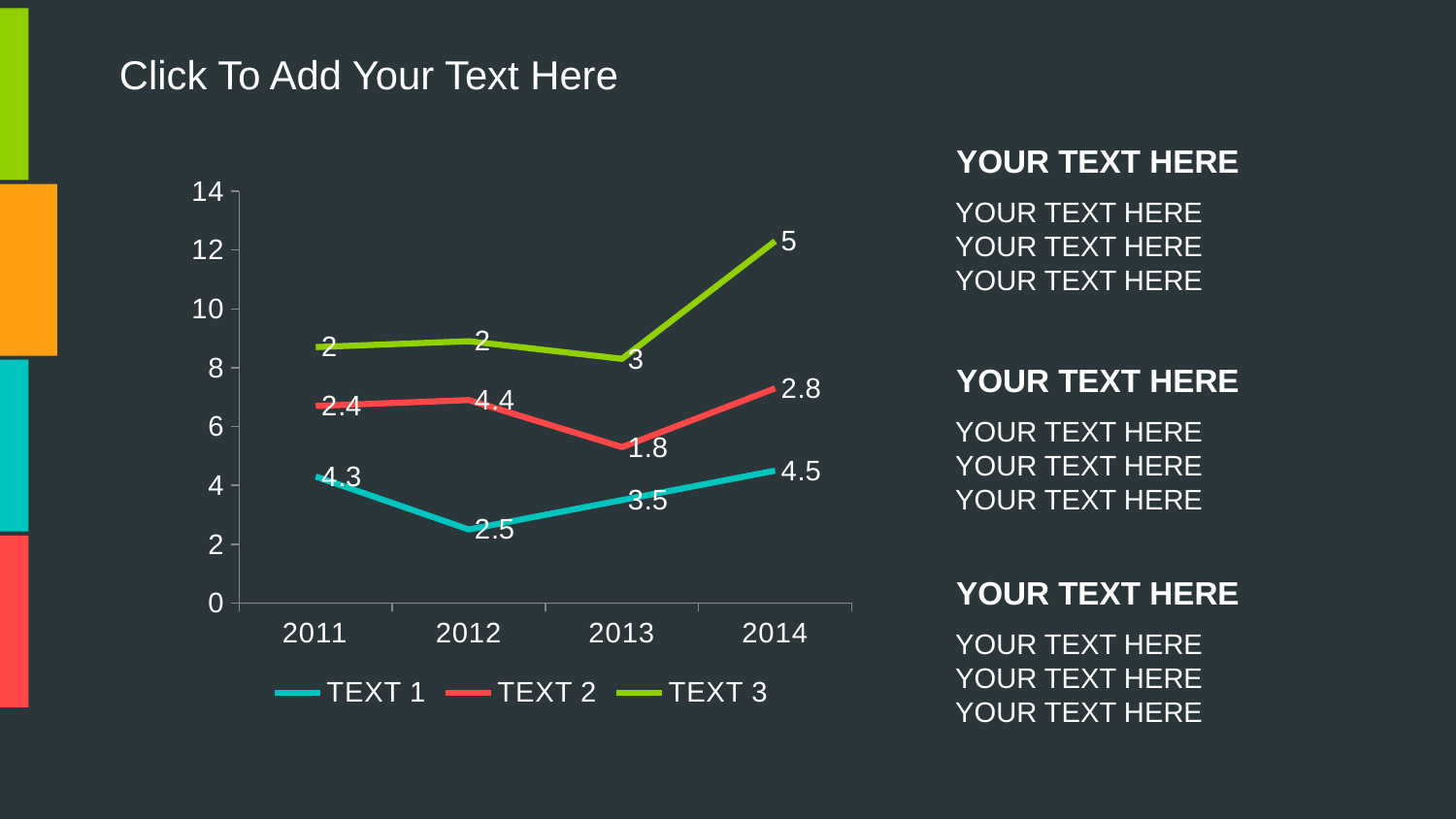

Click To Add Your Text Here
YOUR TEXT HERE
YOUR TEXT HERE
YOUR TEXT HERE
YOUR TEXT HERE

### Chart

| Category | TEXT 1 | TEXT 2 | TEXT 3 |
|---|---|---|---|
| 2011 | 4.3 | 2.4 | 2.0 |
| 2012 | 2.5 | 4.4 | 2.0 |
| 2013 | 3.5 | 1.8 | 3.0 |
| 2014 | 4.5 | 2.8 | 5.0 |
YOUR TEXT HERE
YOUR TEXT HERE
YOUR TEXT HERE
YOUR TEXT HERE

YOUR TEXT HERE
YOUR TEXT HERE
YOUR TEXT HERE
YOUR TEXT HERE